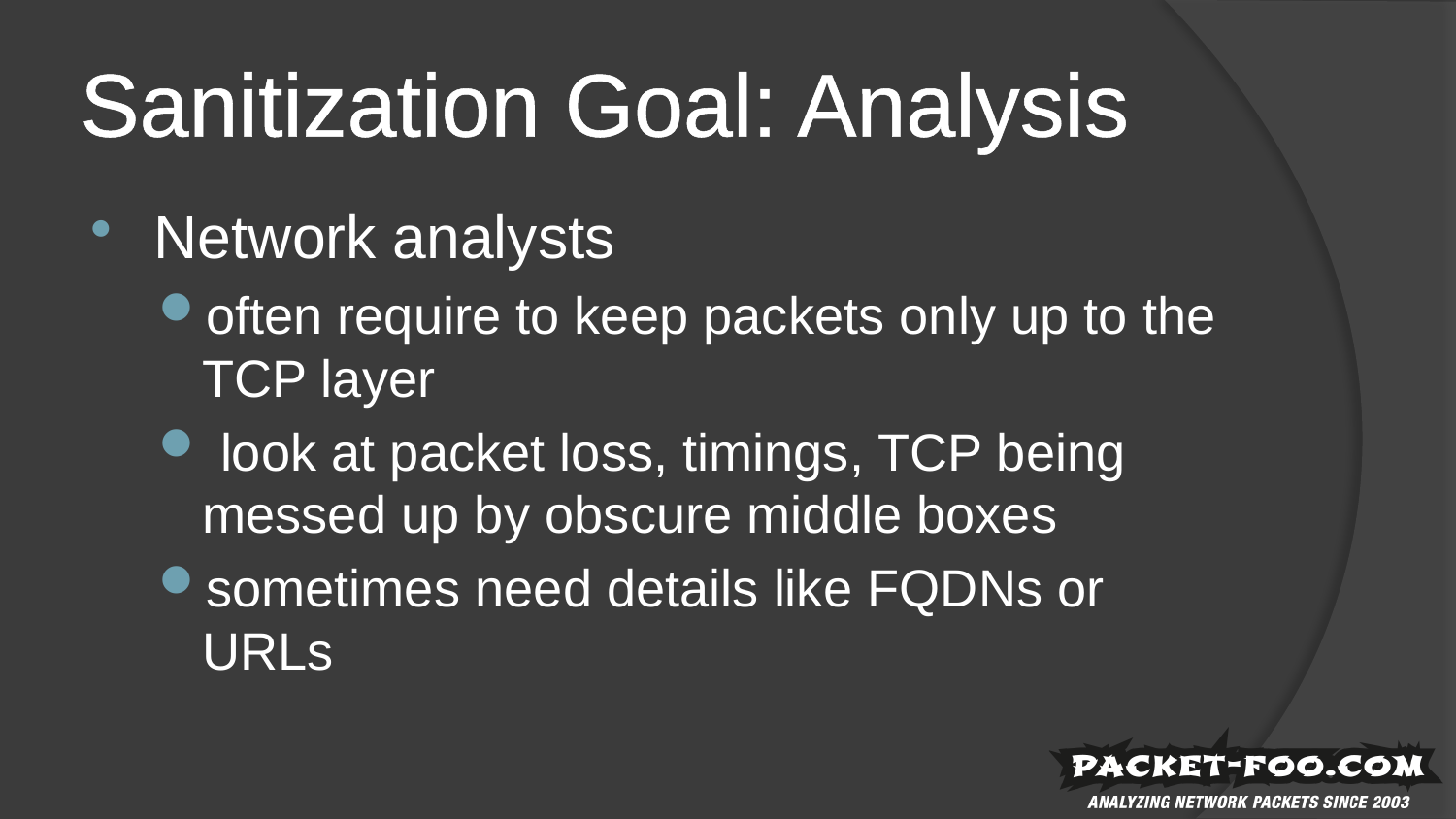

# Sanitization Goal: Analysis
Network analysts
often require to keep packets only up to the TCP layer
 look at packet loss, timings, TCP being messed up by obscure middle boxes
sometimes need details like FQDNs or URLs